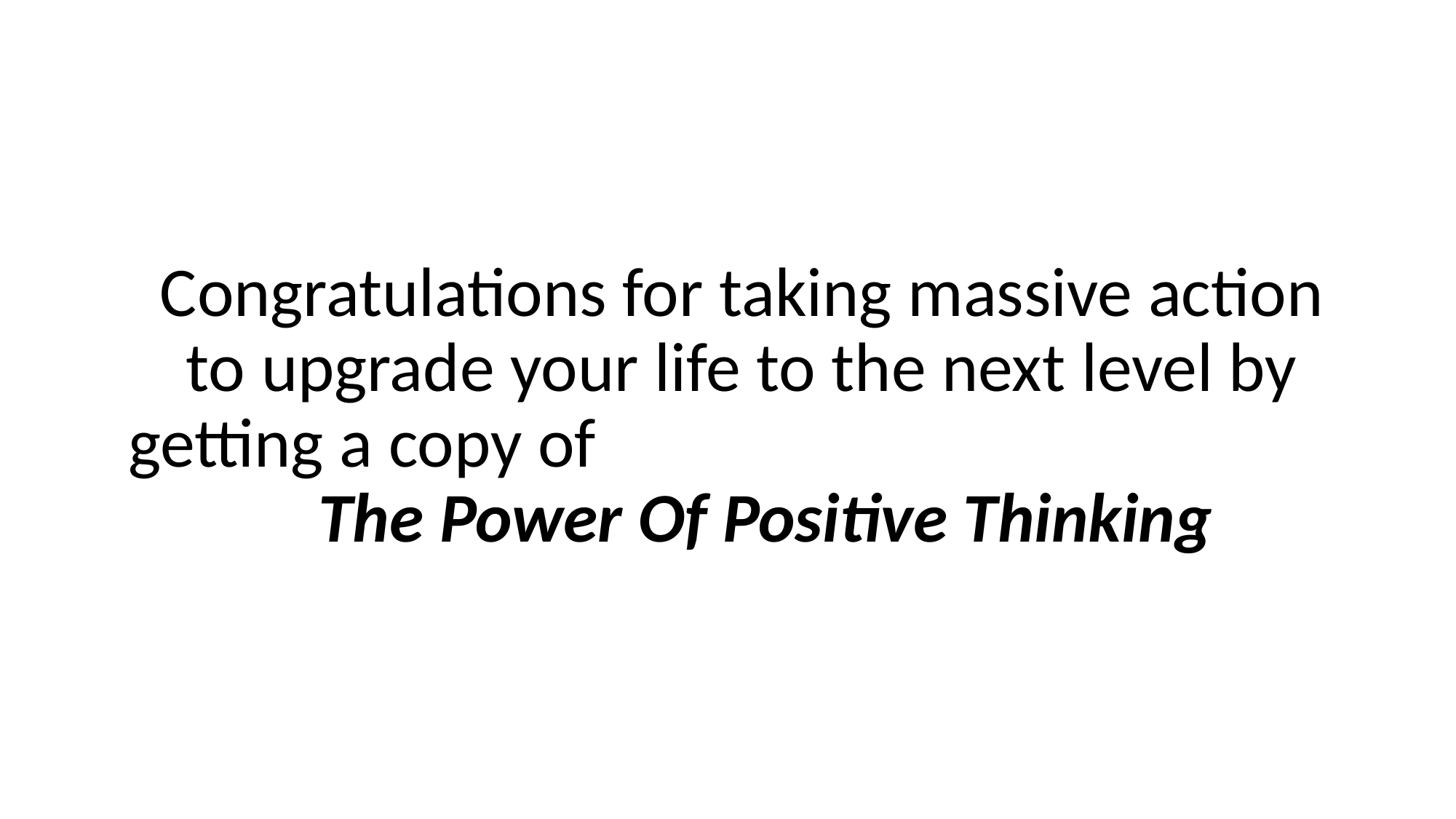

Congratulations for taking massive action to upgrade your life to the next level by getting a copy of                                                    The Power Of Positive Thinking